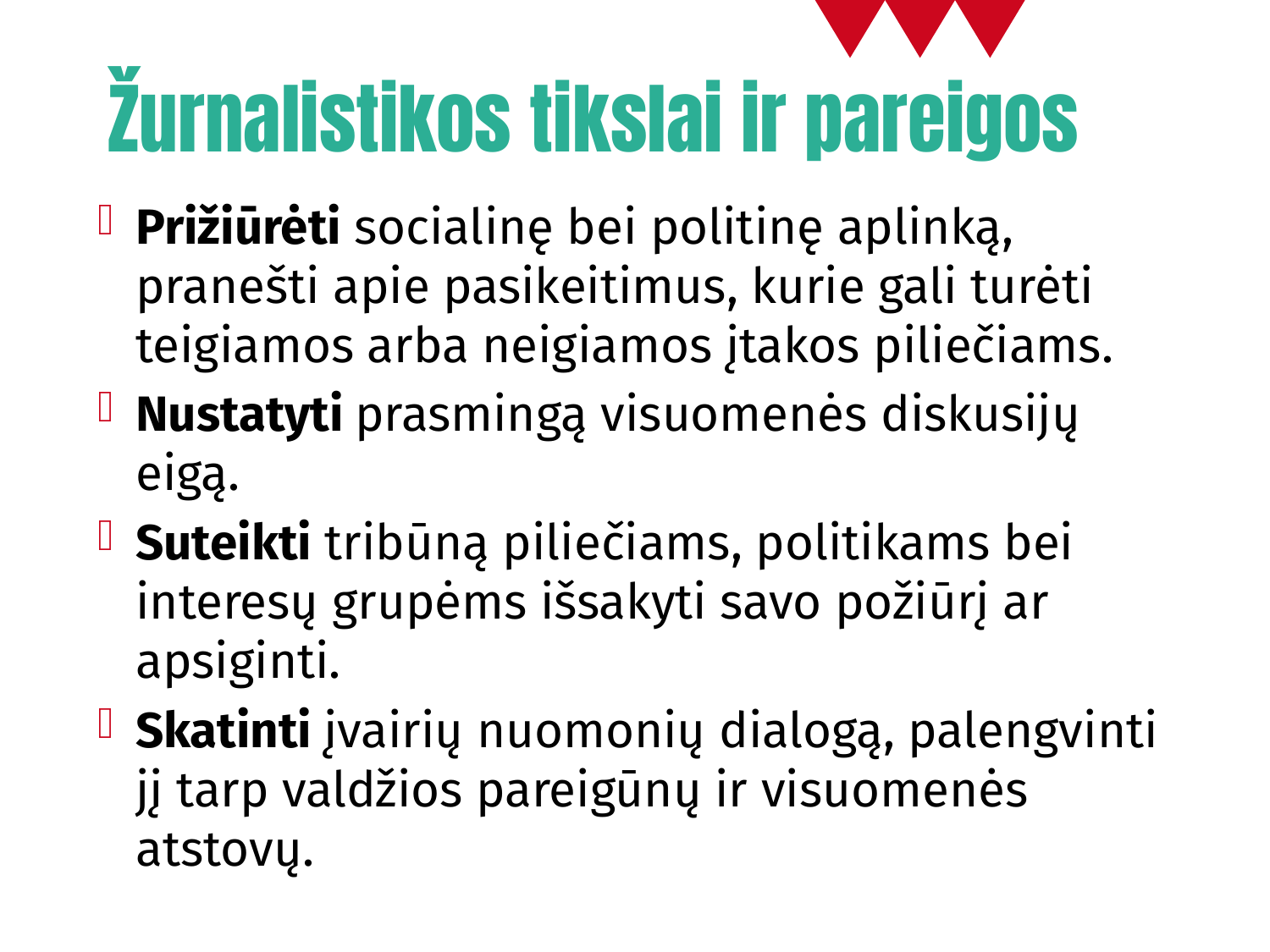

# Žurnalistikos tikslai ir pareigos
Prižiūrėti socialinę bei politinę aplinką, pranešti apie pasikeitimus, kurie gali turėti teigiamos arba neigiamos įtakos piliečiams.
Nustatyti prasmingą visuomenės diskusijų eigą.
Suteikti tribūną piliečiams, politikams bei interesų grupėms išsakyti savo požiūrį ar apsiginti.
Skatinti įvairių nuomonių dialogą, palengvinti jį tarp valdžios pareigūnų ir visuomenės atstovų.